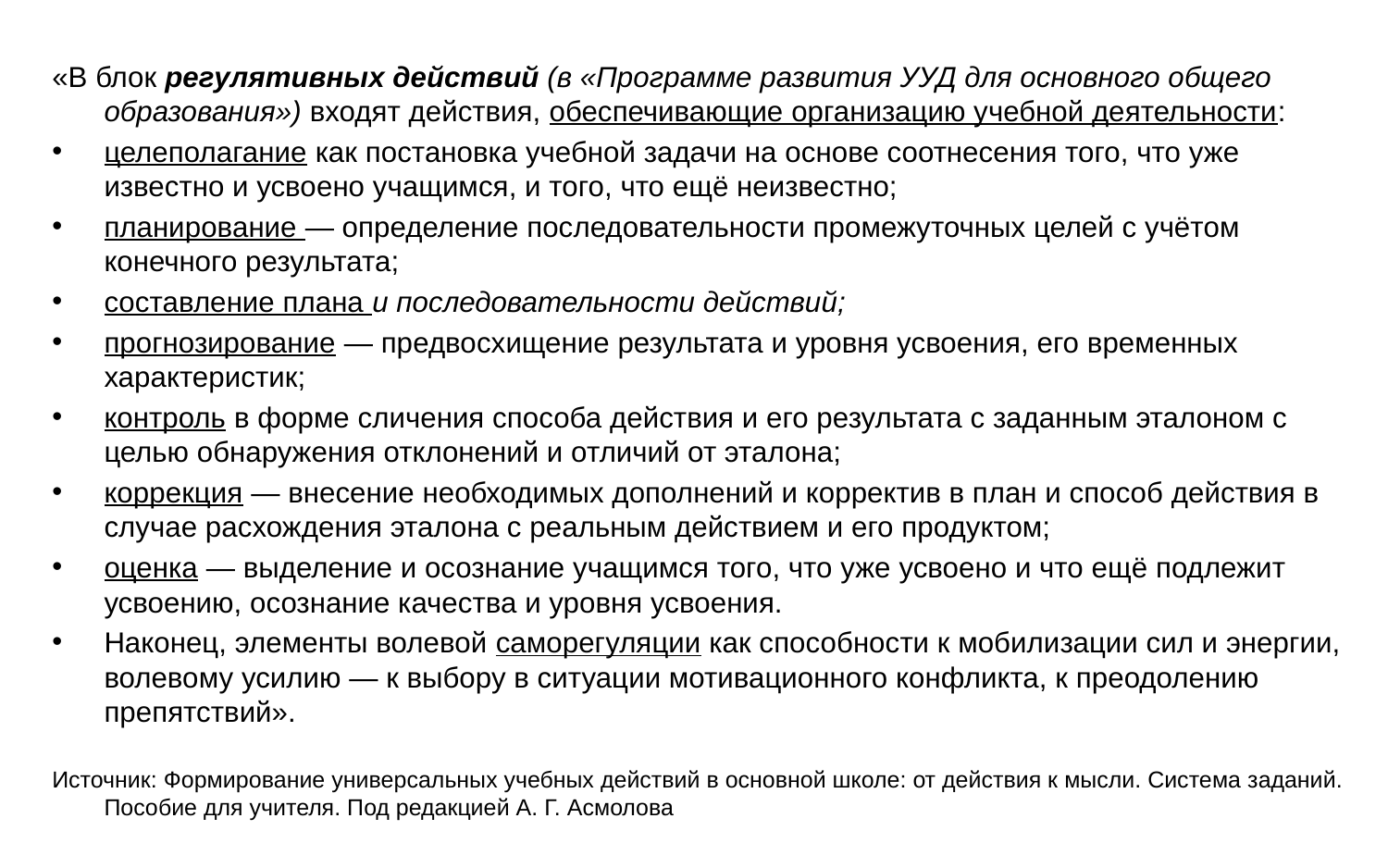

«В блок регулятивных действий (в «Программе развития УУД для основного общего образования») входят действия, обеспечивающие организацию учебной деятельности:
целеполагание как постановка учебной задачи на основе соотнесения того, что уже известно и усвоено учащимся, и того, что ещё неизвестно;
планирование — определение последовательности промежуточных целей с учётом конечного результата;
составление плана и последовательности действий;
прогнозирование — предвосхищение результата и уровня усвоения, его временных характеристик;
контроль в форме сличения способа действия и его результата с заданным эталоном с целью обнаружения отклонений и отличий от эталона;
коррекция — внесение необходимых дополнений и корректив в план и способ действия в случае расхождения эталона с реальным действием и его продуктом;
оценка — выделение и осознание учащимся того, что уже усвоено и что ещё подлежит усвоению, осознание качества и уровня усвоения.
Наконец, элементы волевой саморегуляции как способности к мобилизации сил и энергии, волевому усилию — к выбору в ситуации мотивационного конфликта, к преодолению препятствий».

Источник: Формирование универсальных учебных действий в основной школе: от действия к мысли. Система заданий. Пособие для учителя. Под редакцией А. Г. Асмолова